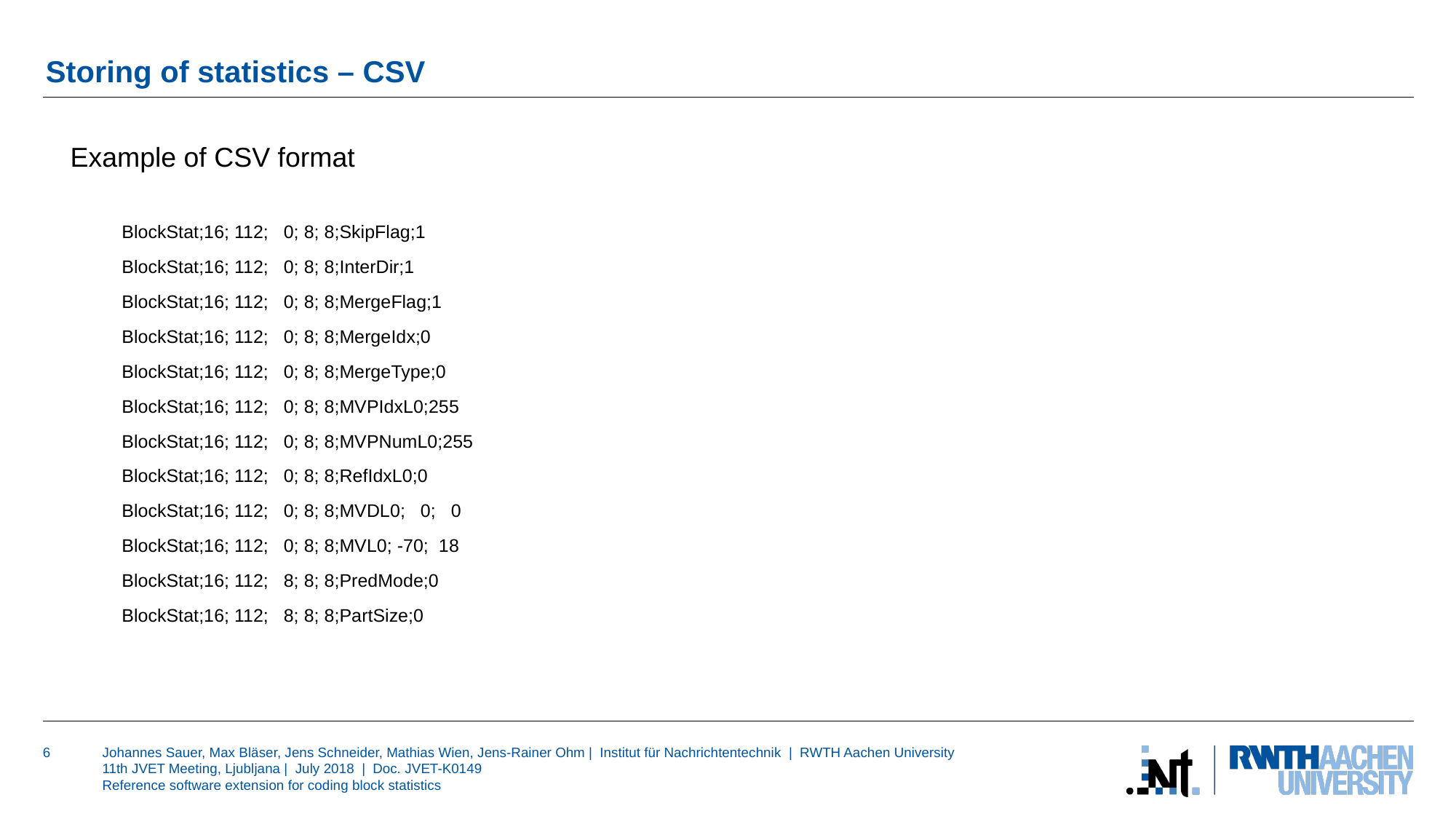

# Storing of statistics – CSV
Example of CSV format

BlockStat;16; 112;   0; 8; 8;SkipFlag;1
BlockStat;16; 112;   0; 8; 8;InterDir;1
BlockStat;16; 112;   0; 8; 8;MergeFlag;1
BlockStat;16; 112;   0; 8; 8;MergeIdx;0
BlockStat;16; 112;   0; 8; 8;MergeType;0
BlockStat;16; 112;   0; 8; 8;MVPIdxL0;255
BlockStat;16; 112;   0; 8; 8;MVPNumL0;255
BlockStat;16; 112;   0; 8; 8;RefIdxL0;0
BlockStat;16; 112;   0; 8; 8;MVDL0;   0;   0
BlockStat;16; 112;   0; 8; 8;MVL0; -70;  18
BlockStat;16; 112;   8; 8; 8;PredMode;0
BlockStat;16; 112;   8; 8; 8;PartSize;0